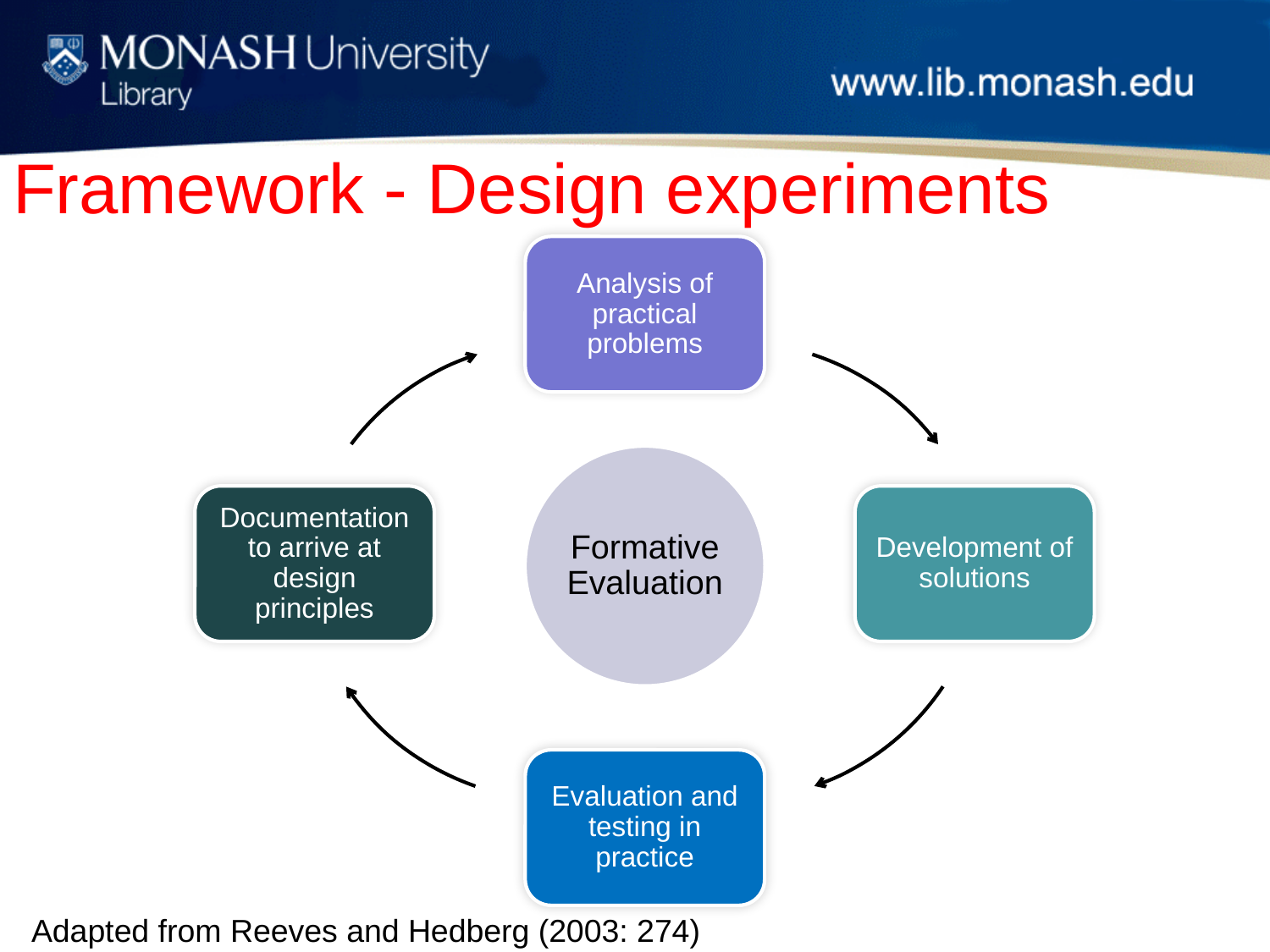

# Framework - Design experiments
Analysis of practical problems
Development of solutions
Evaluation and testing in practice
Documentation to arrive at design principles
Formative Evaluation

Adapted from Reeves and Hedberg (2003: 274)